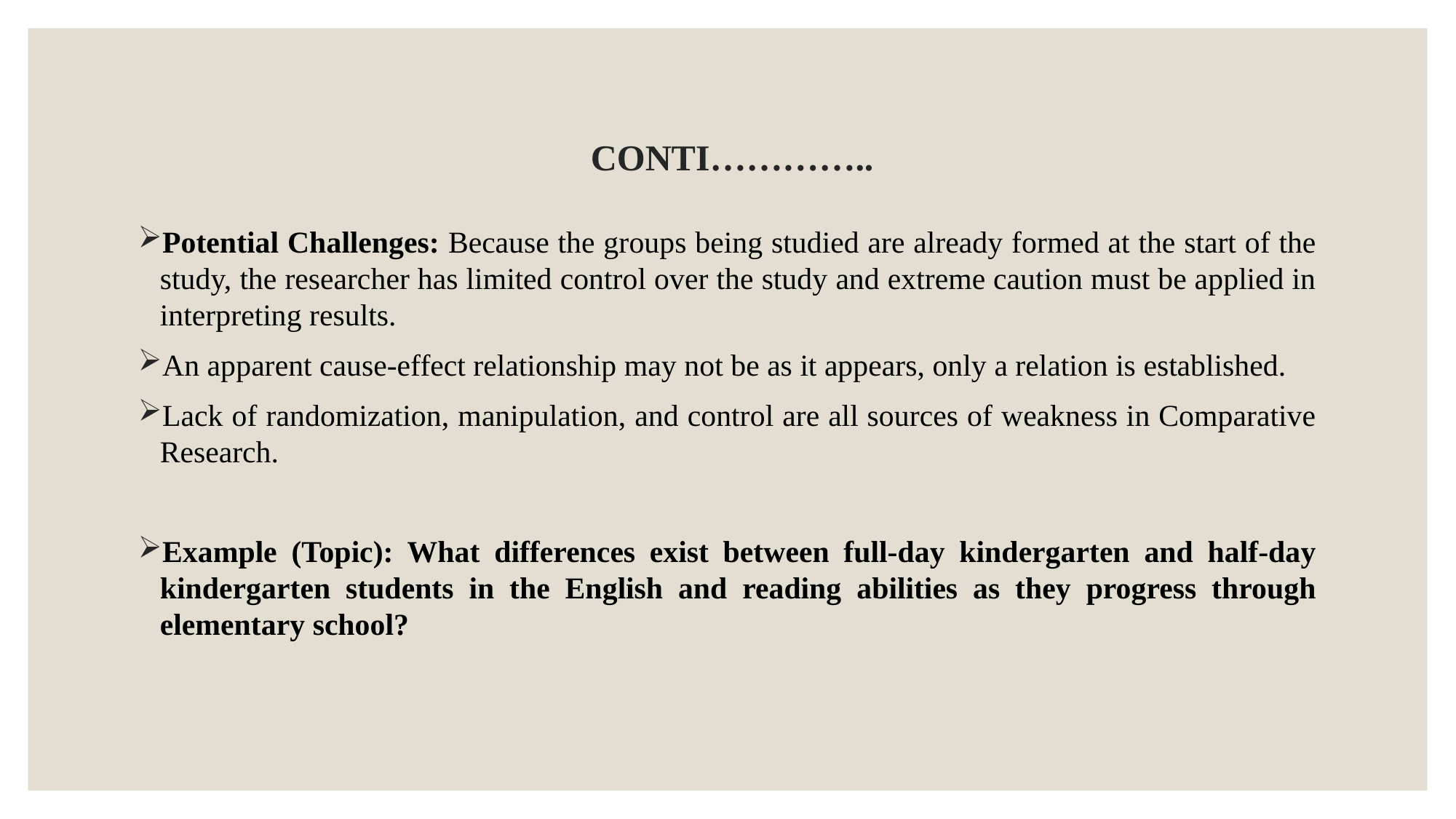

# CONTI…………..
Potential Challenges: Because the groups being studied are already formed at the start of the study, the researcher has limited control over the study and extreme caution must be applied in interpreting results.
An apparent cause-effect relationship may not be as it appears, only a relation is established.
Lack of randomization, manipulation, and control are all sources of weakness in Comparative Research.

Example (Topic): What differences exist between full-day kindergarten and half-day kindergarten students in the English and reading abilities as they progress through elementary school?